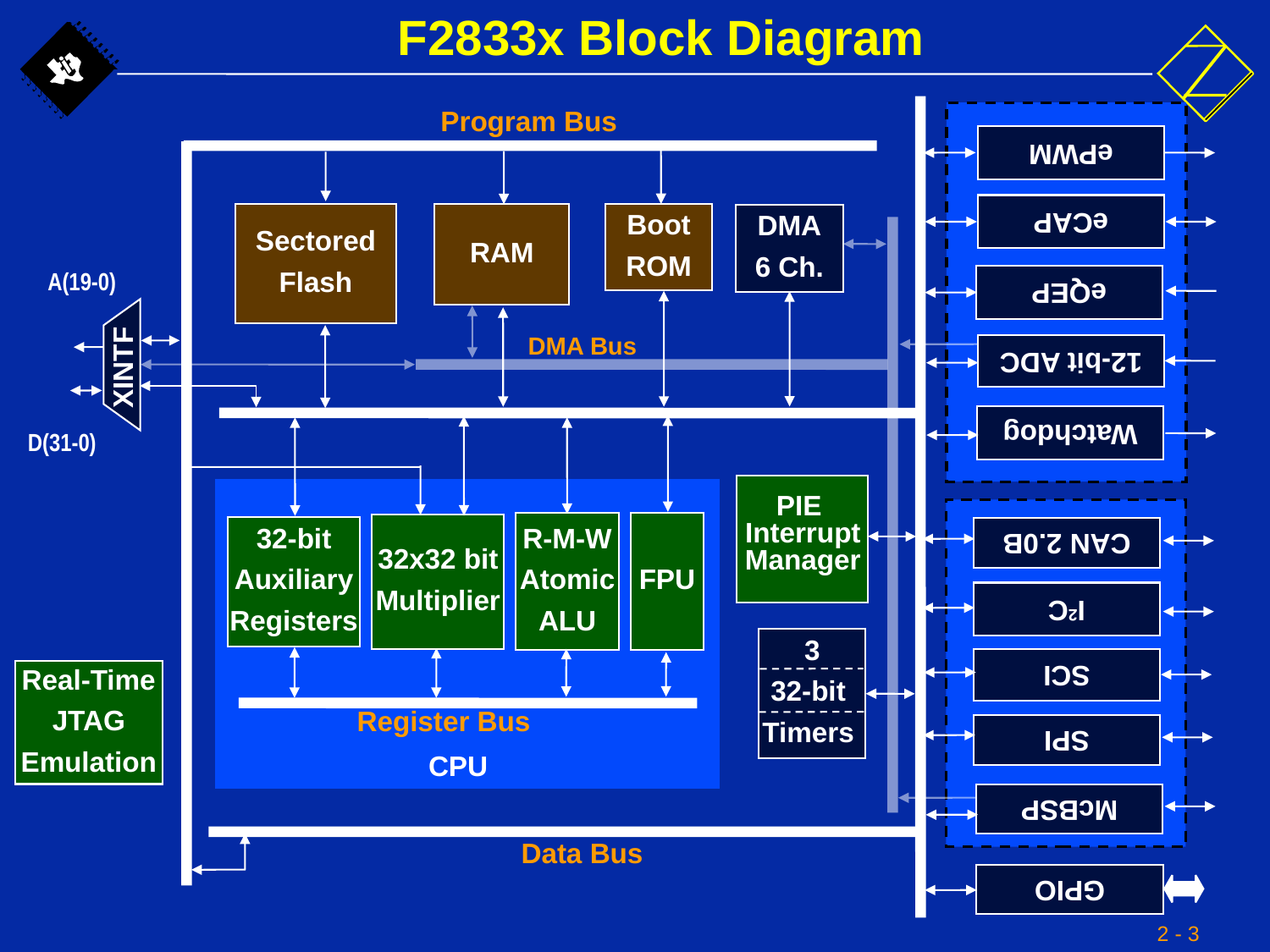

F2833x Block Diagram
ePWM

Program Bus
eCAP

eQEP
Sectored
Flash
RAM
Boot
ROM
DMA
6 Ch.

A(19-0)

XINTF
D(31-0)
12-bit ADC

DMA Bus
Watchdog

CAN 2.0B

PIE  Interrupt Manager

R-M-W
Atomic
ALU
FPU
32x32 bit
Multiplier
I2C
32-bit
Auxiliary
Registers

SCI

3
32-bit
Timers
SPI

Real-Time
JTAG
Emulation

Register Bus

McBSP

CPU
GPIO

Data Bus